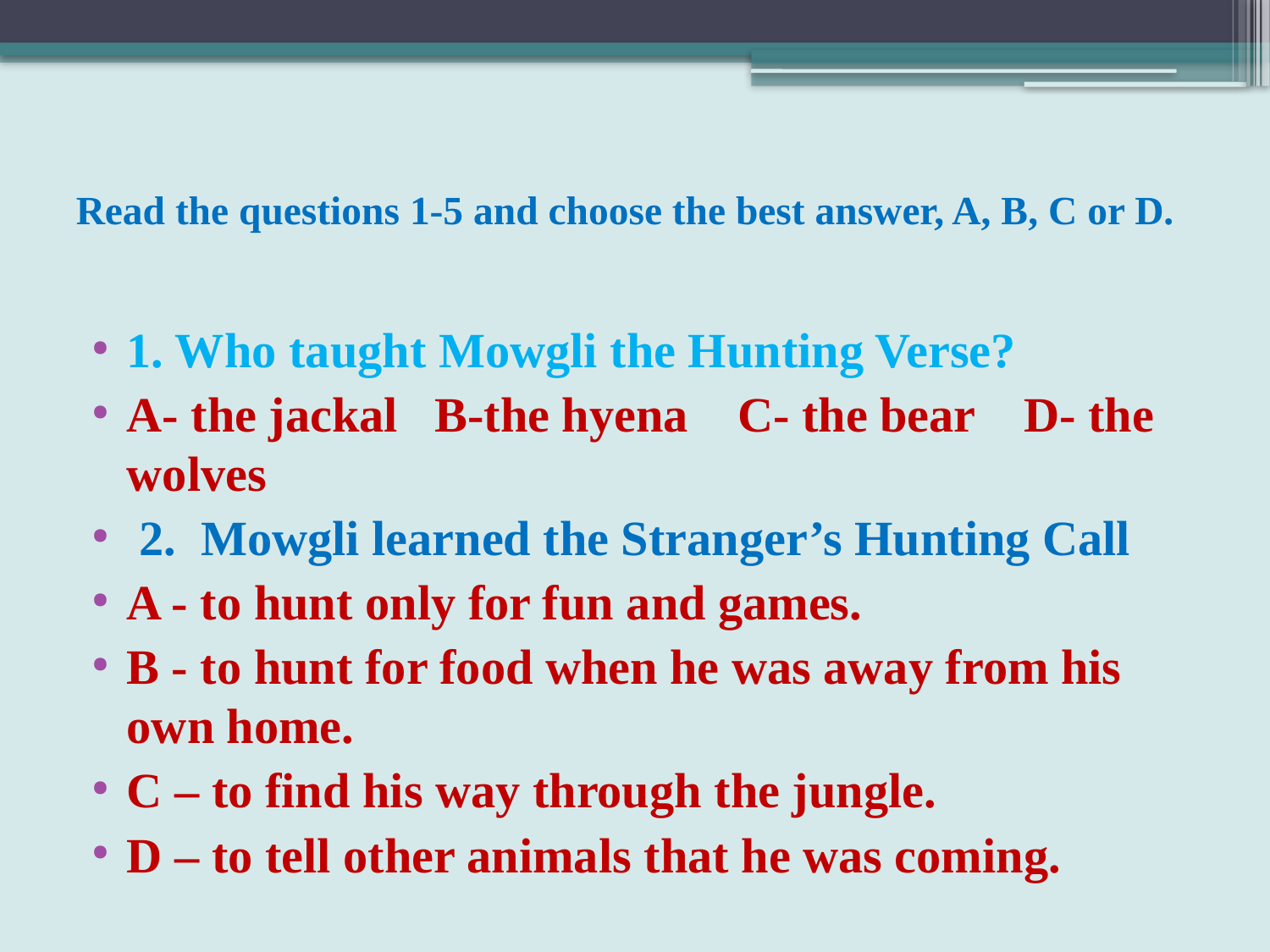

# Read the questions 1-5 and choose the best answer, A, B, C or D.
1. Who taught Mowgli the Hunting Verse?
A- the jackal   B-the hyena    C- the bear    D- the wolves
 2.  Mowgli learned the Stranger’s Hunting Call
A - to hunt only for fun and games.
B - to hunt for food when he was away from his own home.
C – to find his way through the jungle.
D – to tell other animals that he was coming.